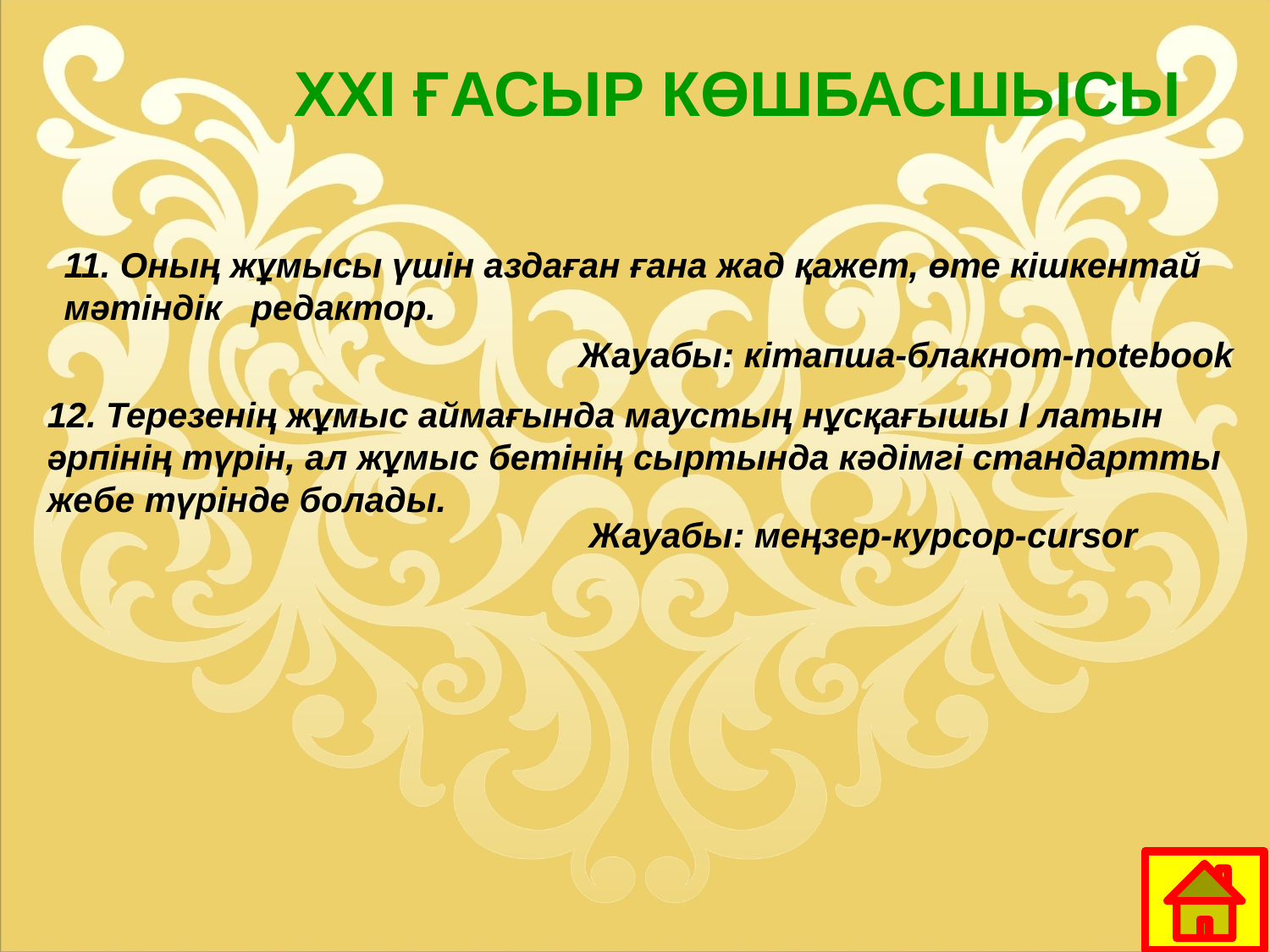

XXI ҒАСЫР КӨШБАСШЫСЫ
11. Оның жұмысы үшін аздаған ғана жад қажет, өте кішкентай
мәтіндік   редактор.
Жауабы: кітапша-блакнот-notebook
12. Терезенің жұмыс аймағында маустың нұсқағышы I латын әрпінің түрін, ал жұмыс бетінің сыртында кәдімгі стандартты жебе түрінде болады.
Жауабы: меңзер-курсор-cursor